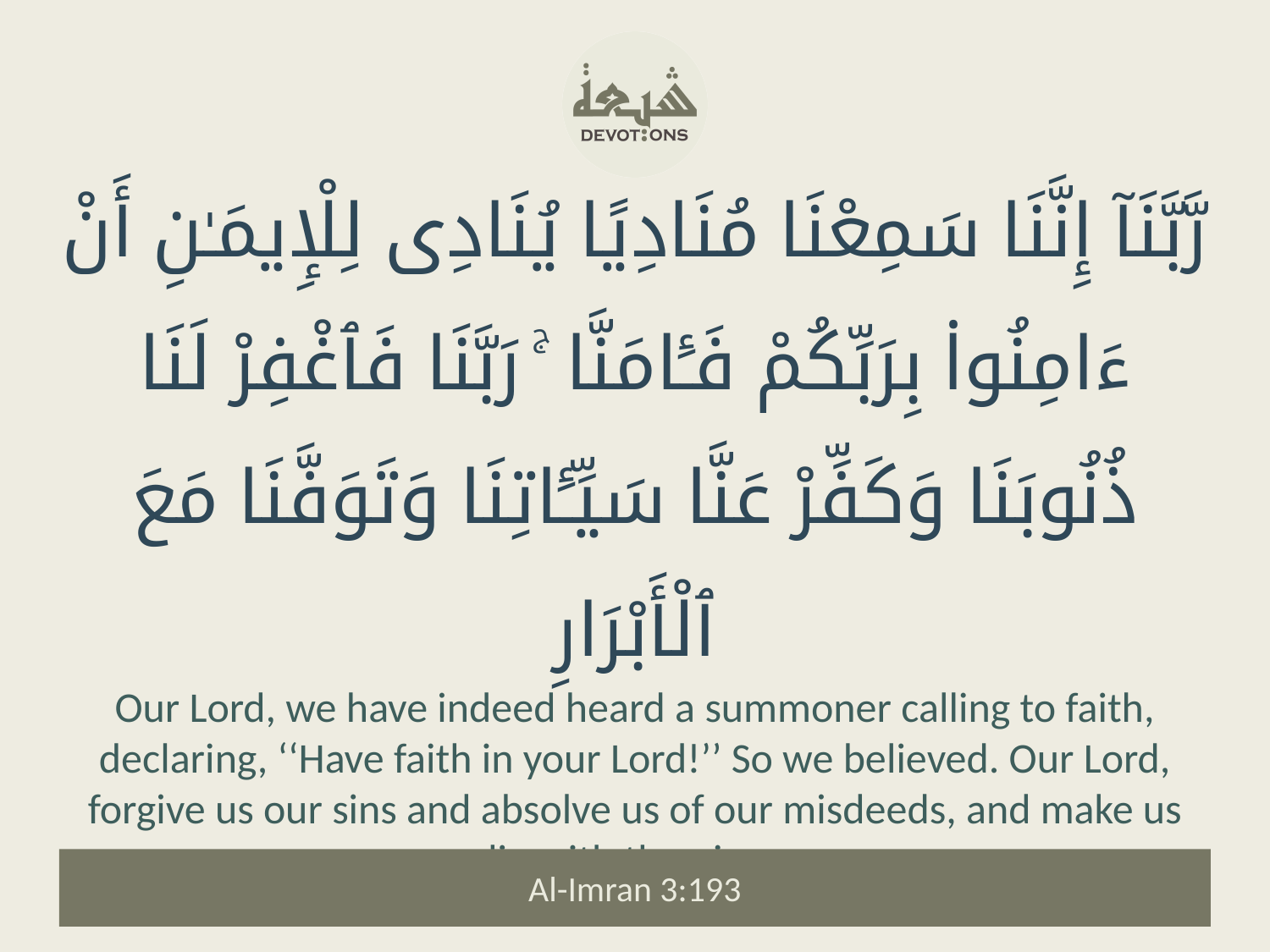

رَّبَّنَآ إِنَّنَا سَمِعْنَا مُنَادِيًا يُنَادِى لِلْإِيمَـٰنِ أَنْ ءَامِنُوا۟ بِرَبِّكُمْ فَـَٔامَنَّا ۚ رَبَّنَا فَٱغْفِرْ لَنَا ذُنُوبَنَا وَكَفِّرْ عَنَّا سَيِّـَٔاتِنَا وَتَوَفَّنَا مَعَ ٱلْأَبْرَارِ
Our Lord, we have indeed heard a summoner calling to faith, declaring, ‘‘Have faith in your Lord!’’ So we believed. Our Lord, forgive us our sins and absolve us of our misdeeds, and make us die with the pious.
Al-Imran 3:193